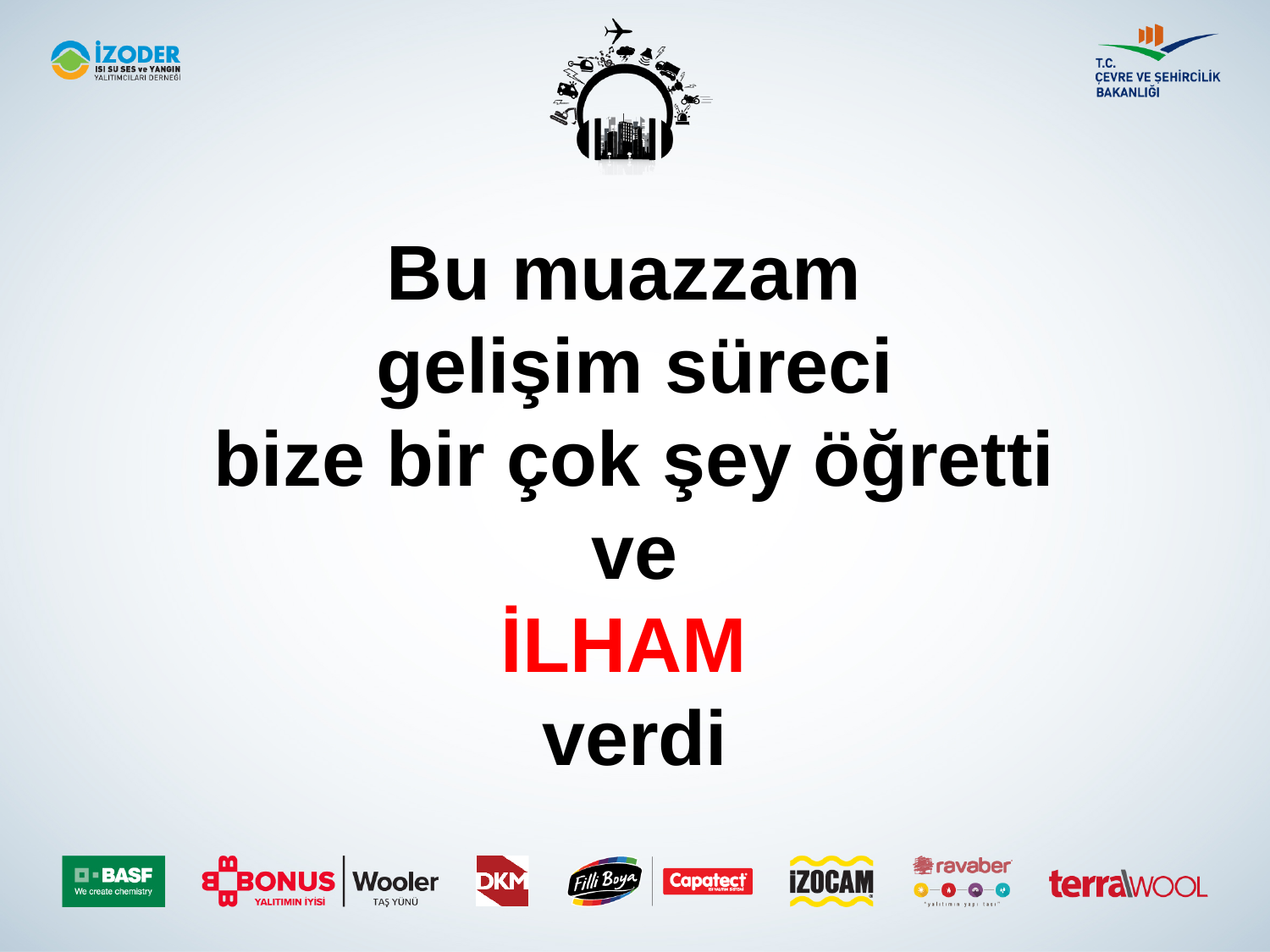

Bu muazzam
gelişim süreci
bize bir çok şey öğretti
ve
İLHAM
verdi